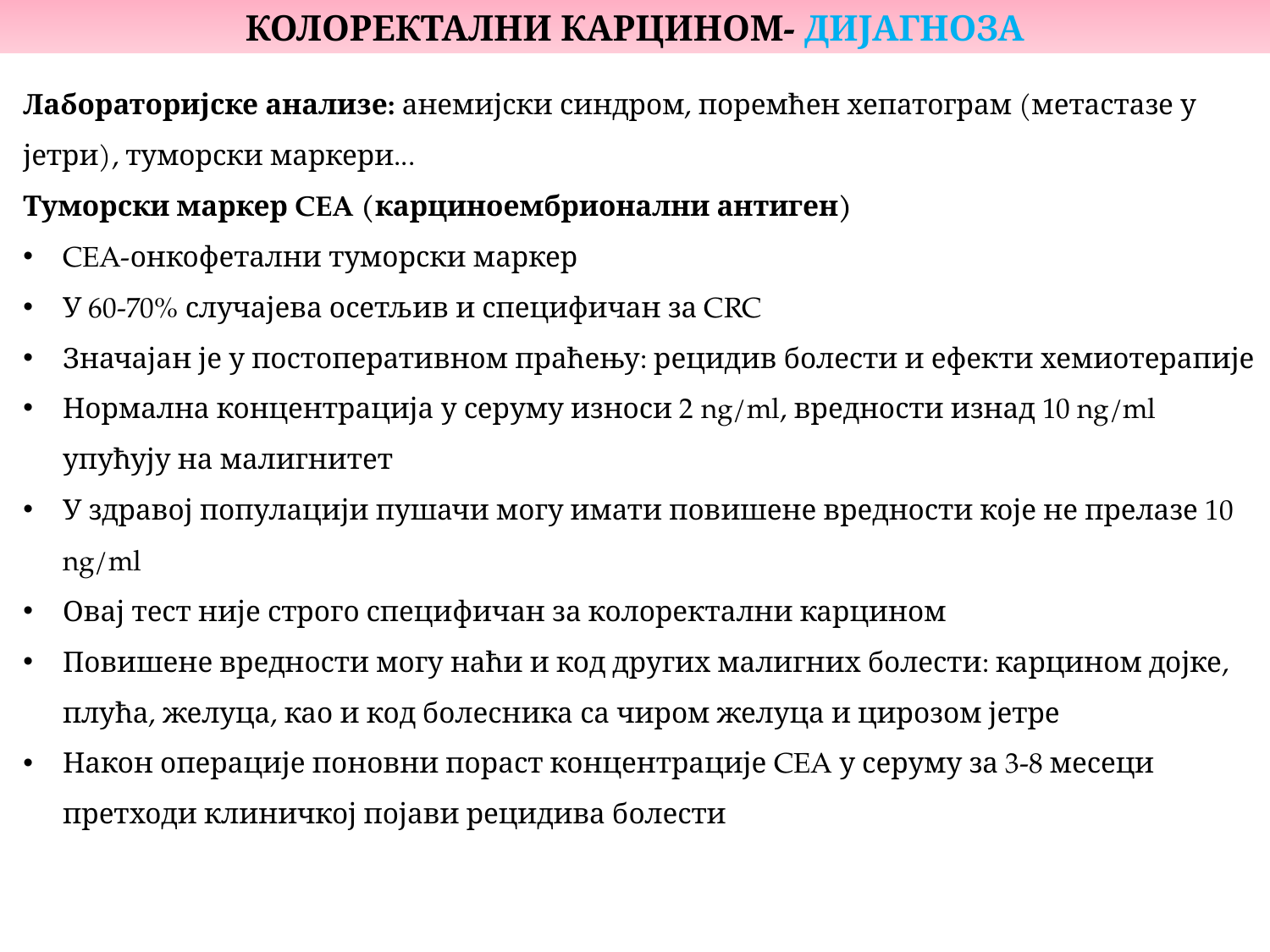

КОЛОРЕКТАЛНИ КАРЦИНОМ- ДИЈАГНОЗА
Лабораторијске анализе: анемијски синдром, поремћен хепатограм (метастазе у јетри), туморски маркери...
Туморски маркер CEA (карциноембрионални антиген)
CEA-онкофетални туморски маркер
У 60-70% случајева осетљив и специфичан за CRC
Значајан је у постоперативном праћењу: рецидив болести и ефекти хемиотерапије
Нормална концентрација у серуму износи 2 ng/ml, вредности изнад 10 ng/ml упућују на малигнитет
У здравој популацији пушачи могу имати повишене вредности које не прелазе 10 ng/ml
Овај тест није строго специфичан за колоректални карцином
Повишене вредности могу наћи и код других малигних болести: карцином дојке, плућа, желуца, као и код болесника са чиром желуца и цирозом јетре
Након операције поновни пораст концентрације CEA у серуму за 3-8 месеци претходи клиничкој појави рецидива болести